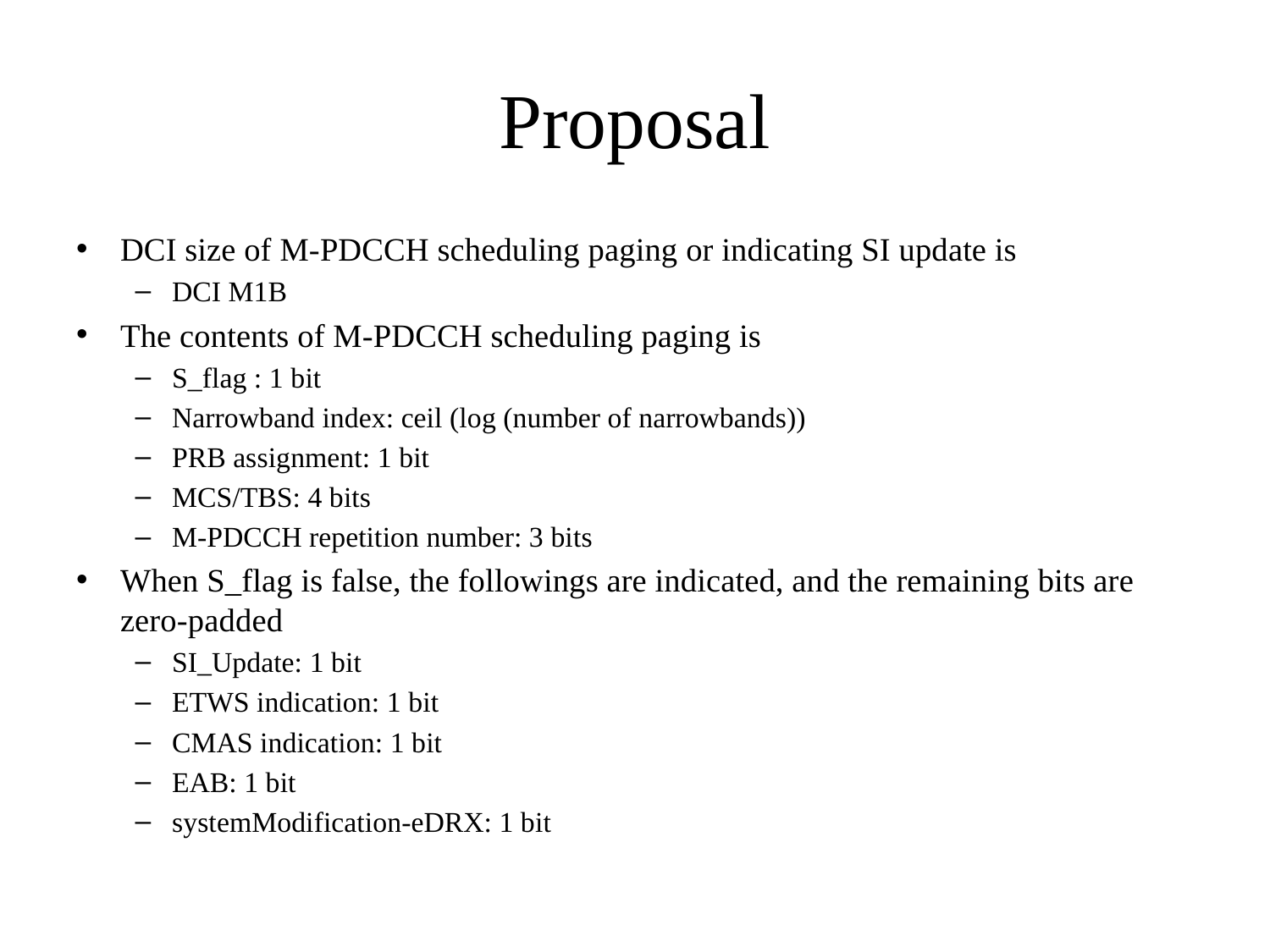

# Proposal
DCI size of M-PDCCH scheduling paging or indicating SI update is
DCI M1B
The contents of M-PDCCH scheduling paging is
S_flag : 1 bit
Narrowband index: ceil (log (number of narrowbands))
PRB assignment: 1 bit
MCS/TBS: 4 bits
M-PDCCH repetition number: 3 bits
When S_flag is false, the followings are indicated, and the remaining bits are zero-padded
SI_Update: 1 bit
ETWS indication: 1 bit
CMAS indication: 1 bit
EAB: 1 bit
systemModification-eDRX: 1 bit